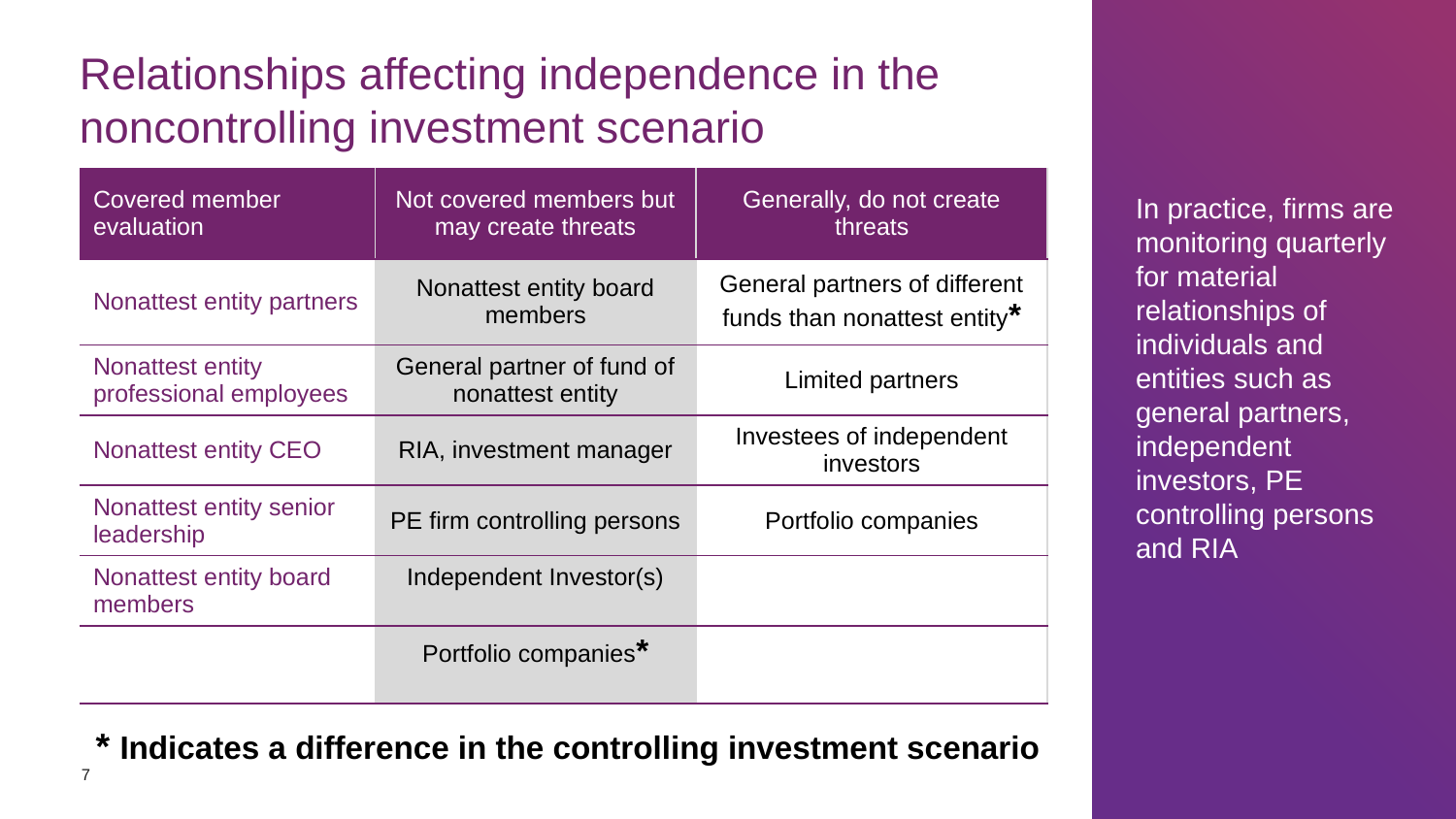

# Relationships affecting independence in the noncontrolling investment scenario
| Covered member evaluation | Not covered members but may create threats | Generally, do not create threats |
| --- | --- | --- |
| Nonattest entity partners | Nonattest entity board members | General partners of different funds than nonattest entity\* |
| Nonattest entity professional employees | General partner of fund of nonattest entity | Limited partners |
| Nonattest entity CEO | RIA, investment manager | Investees of independent investors |
| Nonattest entity senior leadership | PE firm controlling persons | Portfolio companies |
| Nonattest entity board members | Independent Investor(s) |  |
|  | Portfolio companies\* |  |
In practice, firms are monitoring quarterly for material relationships of individuals and entities such as general partners, independent investors, PE controlling persons and RIA

* Indicates a difference in the controlling investment scenario
7